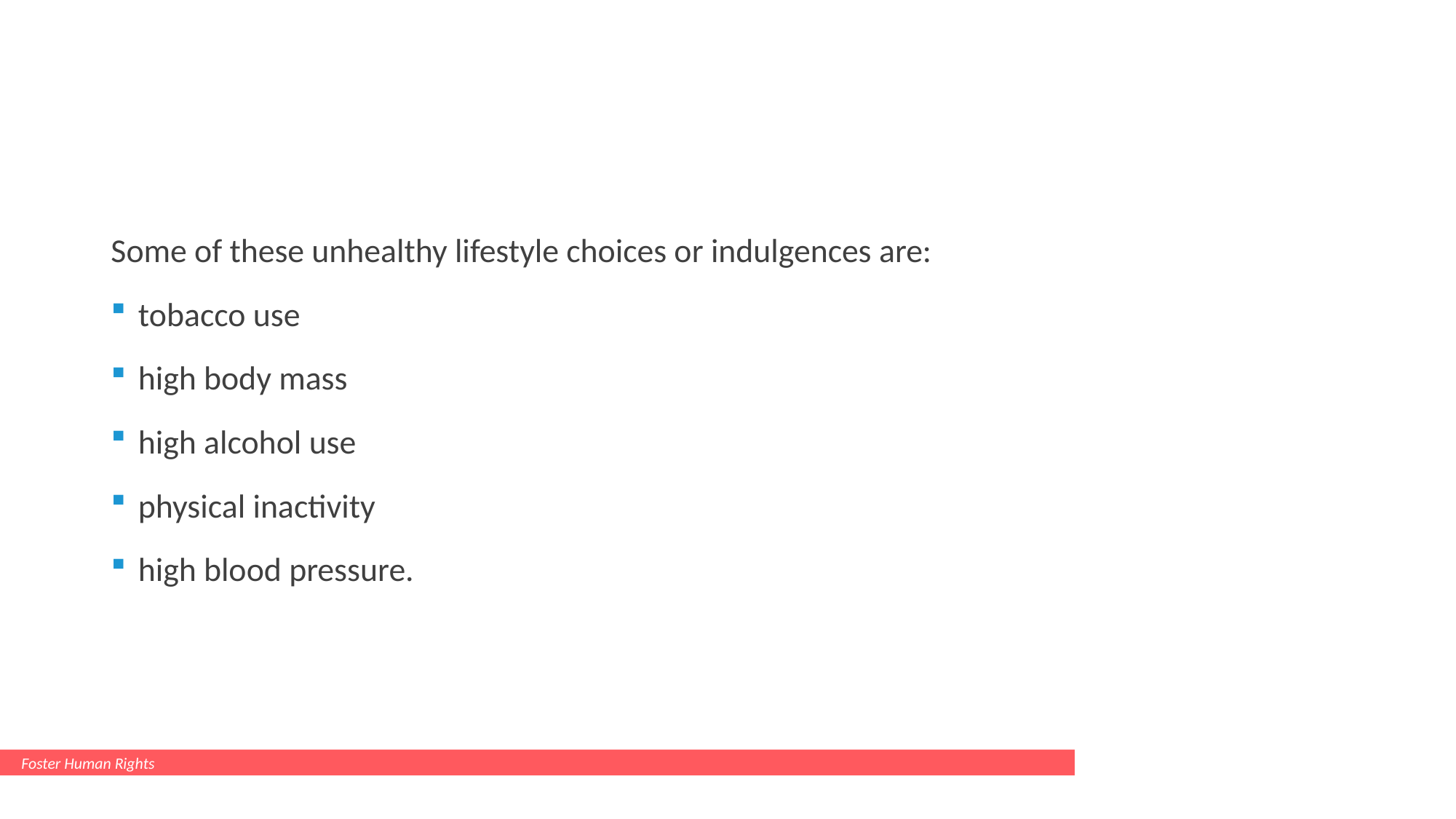

#
Some of these unhealthy lifestyle choices or indulgences are:
tobacco use
high body mass
high alcohol use
physical inactivity
high blood pressure.
Foster Human Rights